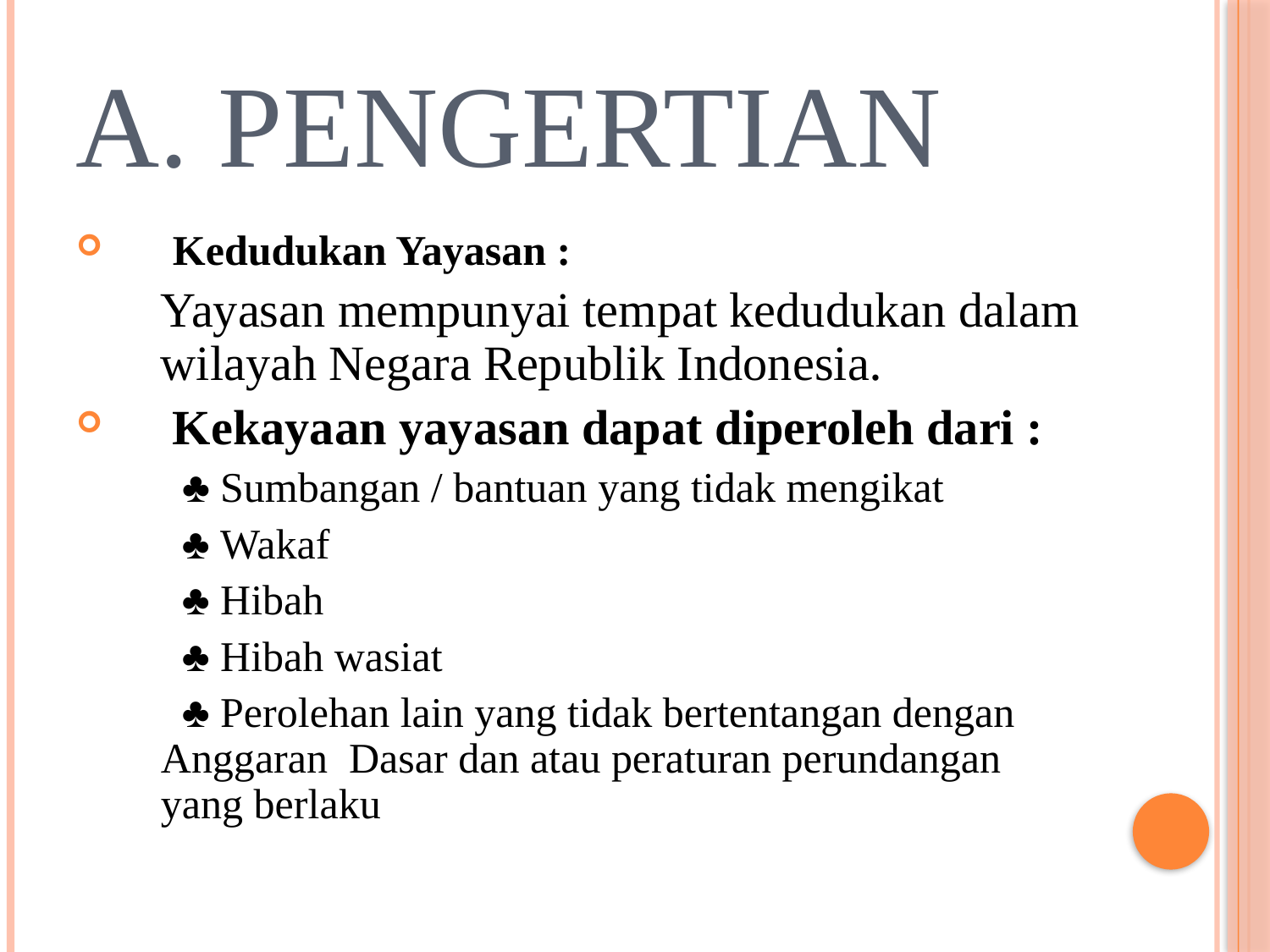

# a. Pengertian
 Kedudukan Yayasan :
	Yayasan mempunyai tempat kedudukan dalam wilayah Negara Republik Indonesia.
 Kekayaan yayasan dapat diperoleh dari :
	  ♣ Sumbangan / bantuan yang tidak mengikat
	  ♣ Wakaf
	  ♣ Hibah
	  ♣ Hibah wasiat
	  ♣ Perolehan lain yang tidak bertentangan dengan Anggaran  Dasar dan atau peraturan perundangan yang berlaku